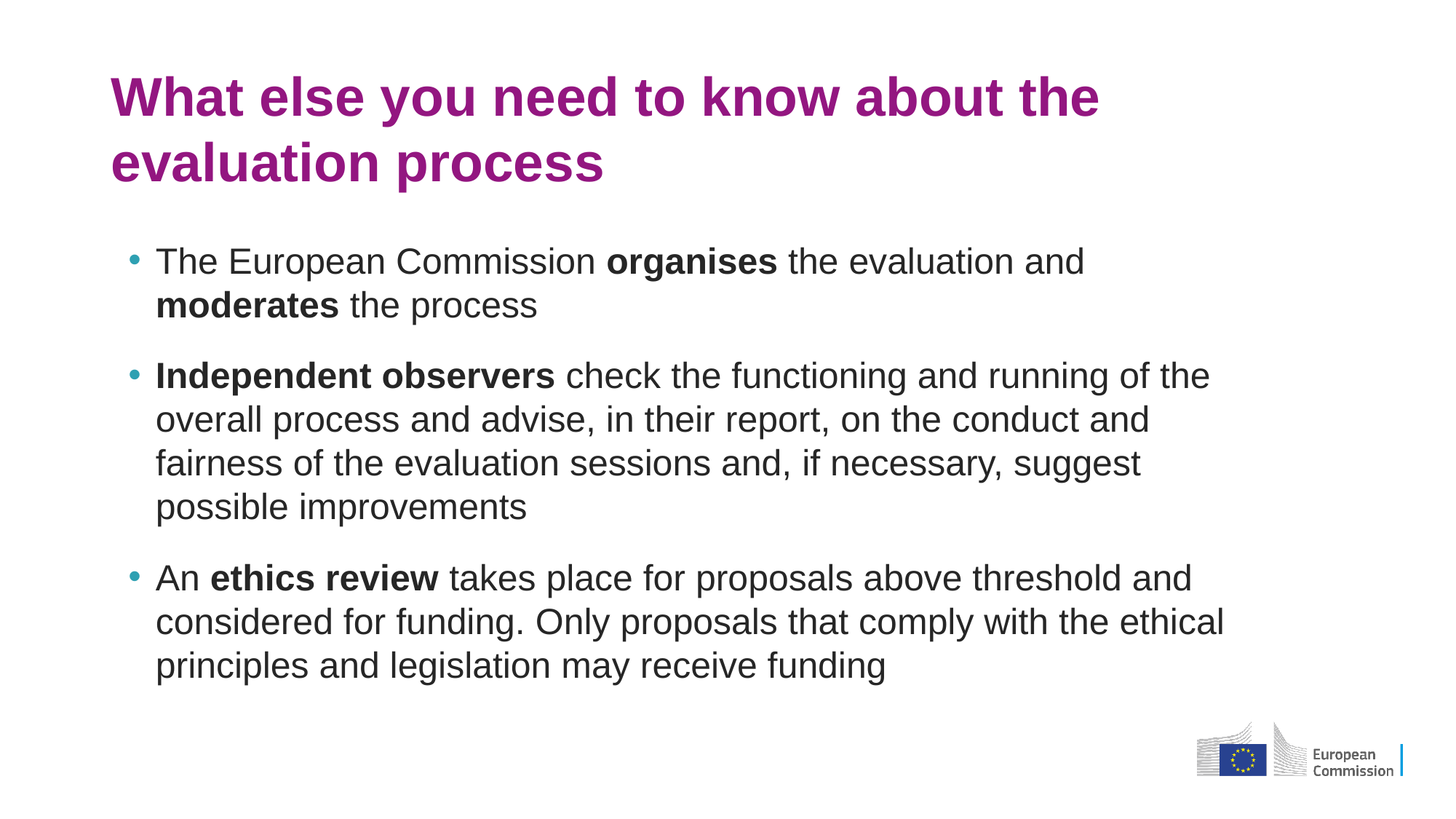

# What else you need to know about the evaluation process
The European Commission organises the evaluation and moderates the process
Independent observers check the functioning and running of the overall process and advise, in their report, on the conduct and fairness of the evaluation sessions and, if necessary, suggest possible improvements
An ethics review takes place for proposals above threshold and considered for funding. Only proposals that comply with the ethical principles and legislation may receive funding